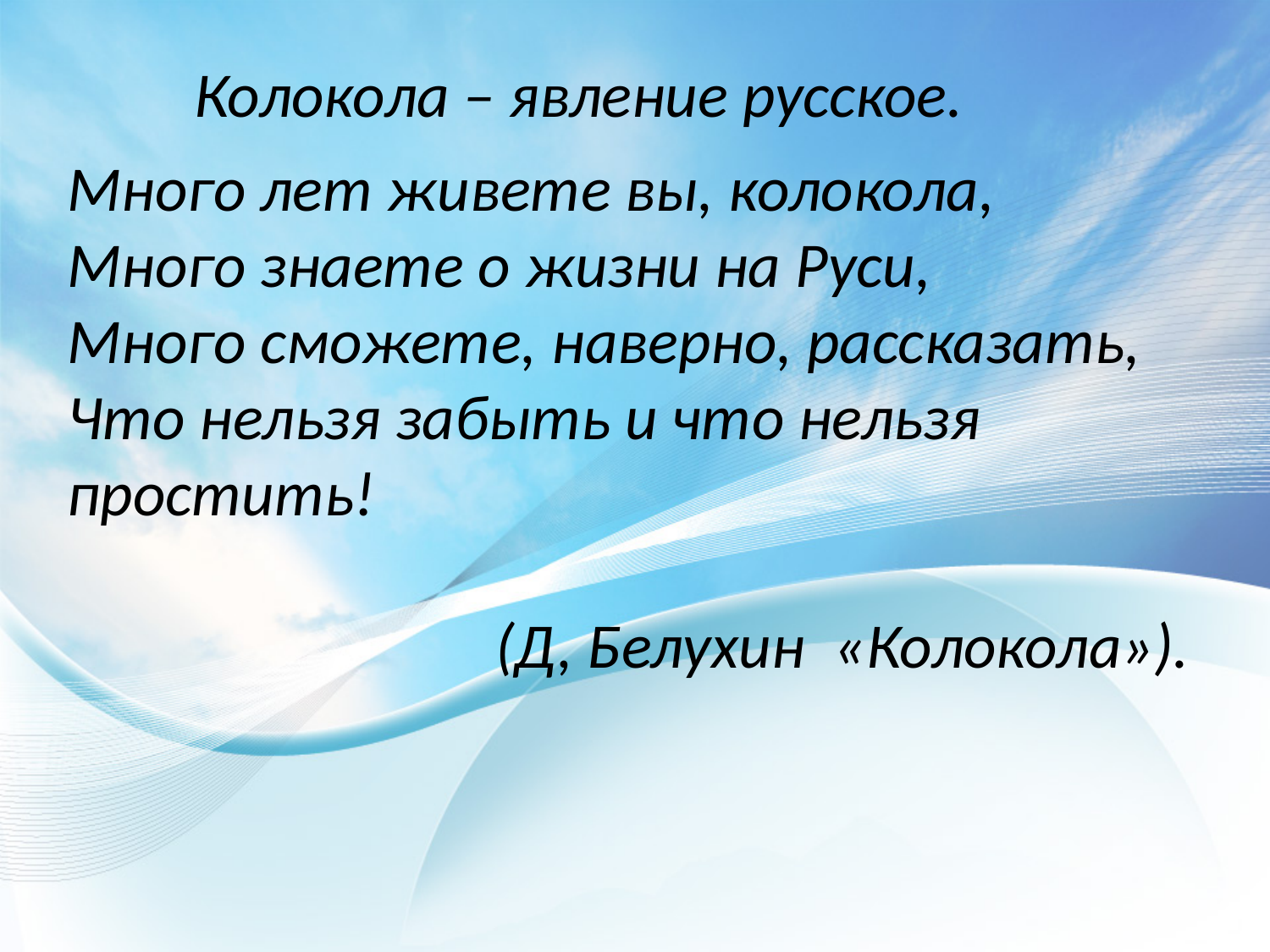

Колокола – явление русское.
Много лет живете вы, колокола,
Много знаете о жизни на Руси,
Много сможете, наверно, рассказать,
Что нельзя забыть и что нельзя простить!

(Д, Белухин  «Колокола»).